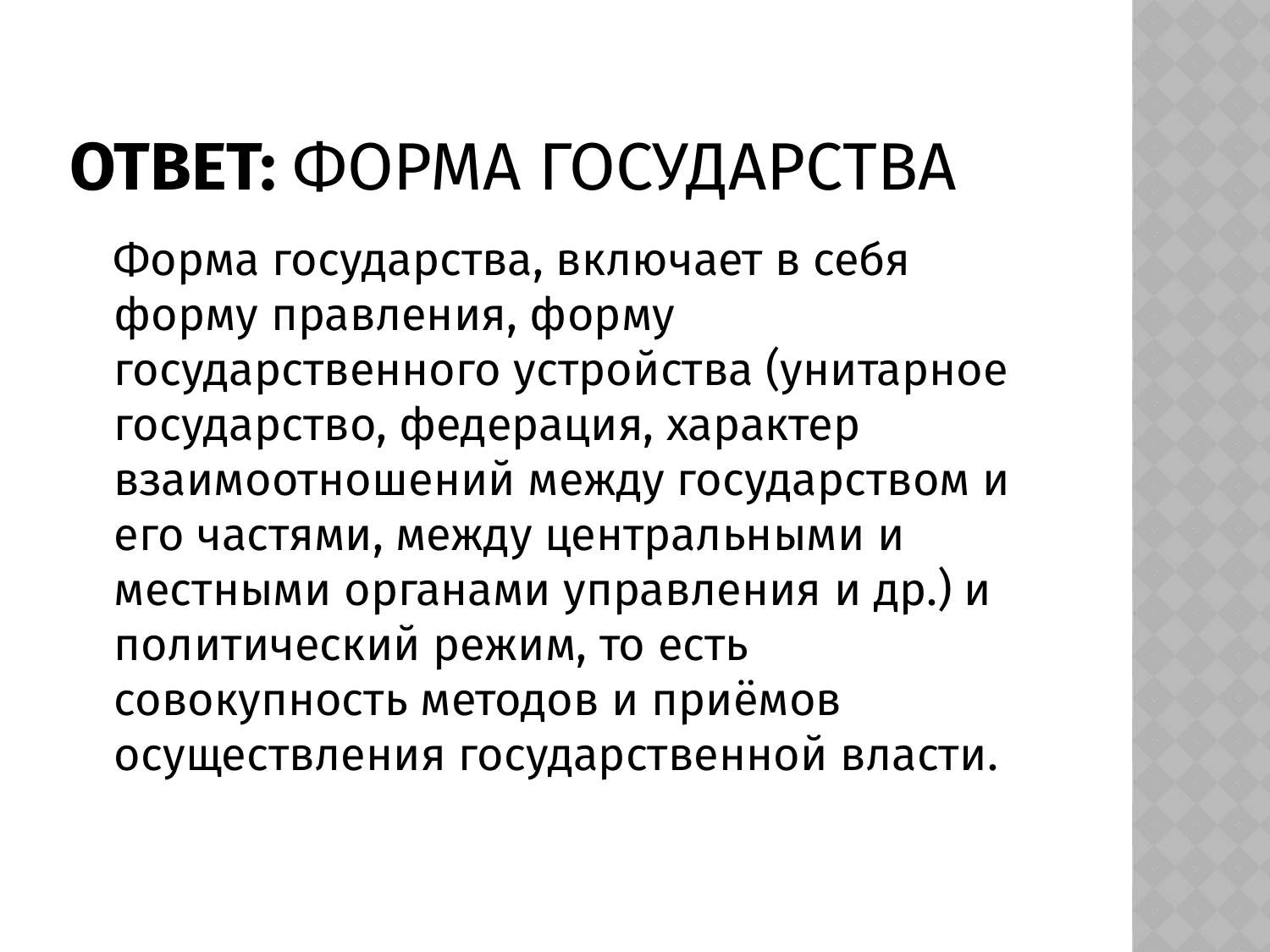

# Ответ: форма государства
   Форма государства, включает в себя форму правления, форму государственного устройства (унитарное государство, федерация, характер взаимоотношений между государством и его частями, между центральными и местными органами управления и др.) и политический режим, то есть совокупность методов и приёмов осуществления государственной власти.